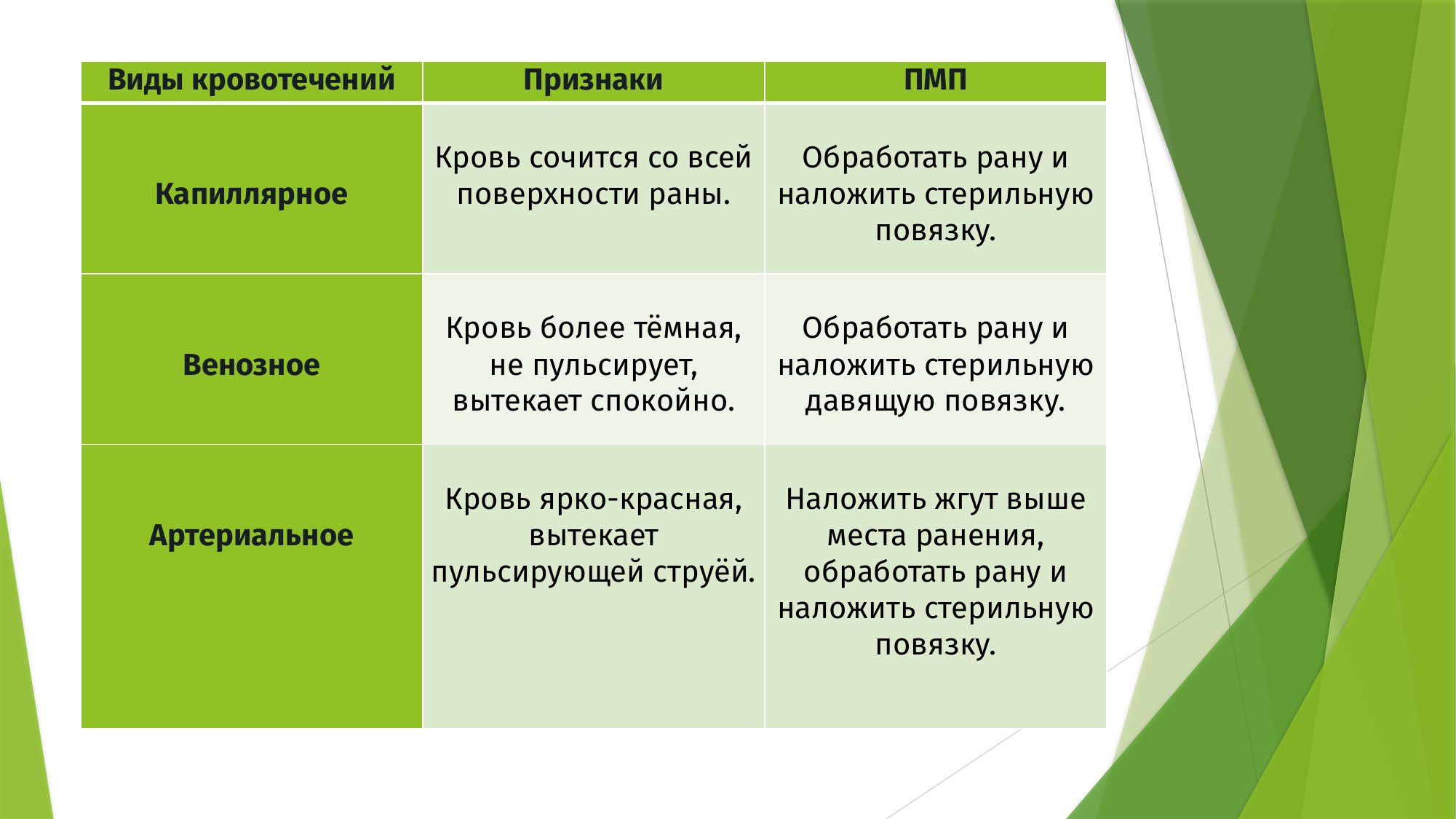

| Виды кровотечений | Признаки | ПМП |
| --- | --- | --- |
| Капиллярное | Кровь сочится со всей поверхности раны. | Обработать рану и наложить стерильную повязку. |
| Венозное | Кровь более тёмная, не пульсирует, вытекает спокойно. | Обработать рану и наложить стерильную давящую повязку. |
| Артериальное | Кровь ярко-красная, вытекает пульсирующей струёй. | Наложить жгут выше места ранения, обработать рану и наложить стерильную повязку. |
#